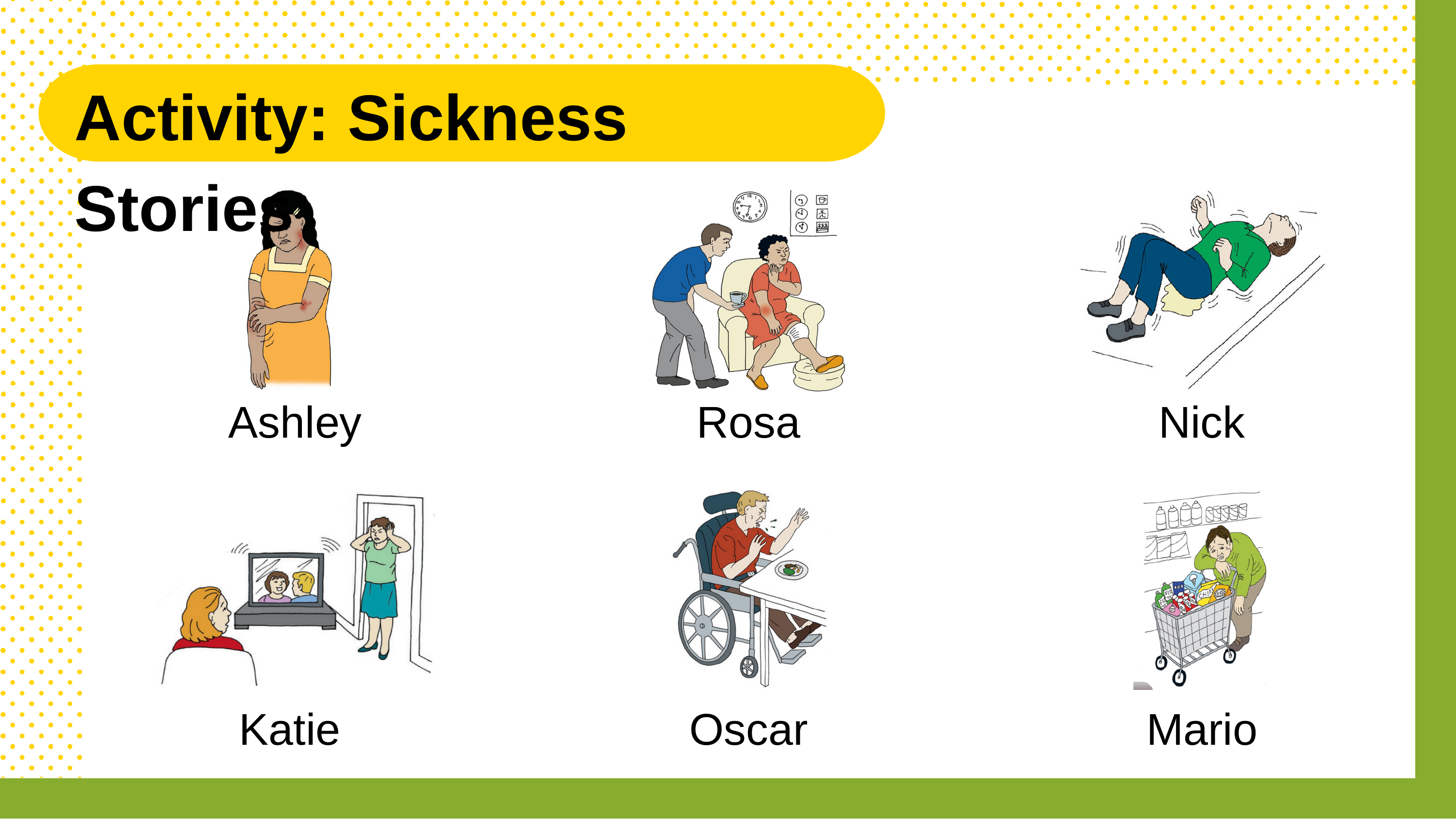

Activity: Sickness Stories

Ashley
Rosa
Nick

Katie
Oscar
Mario